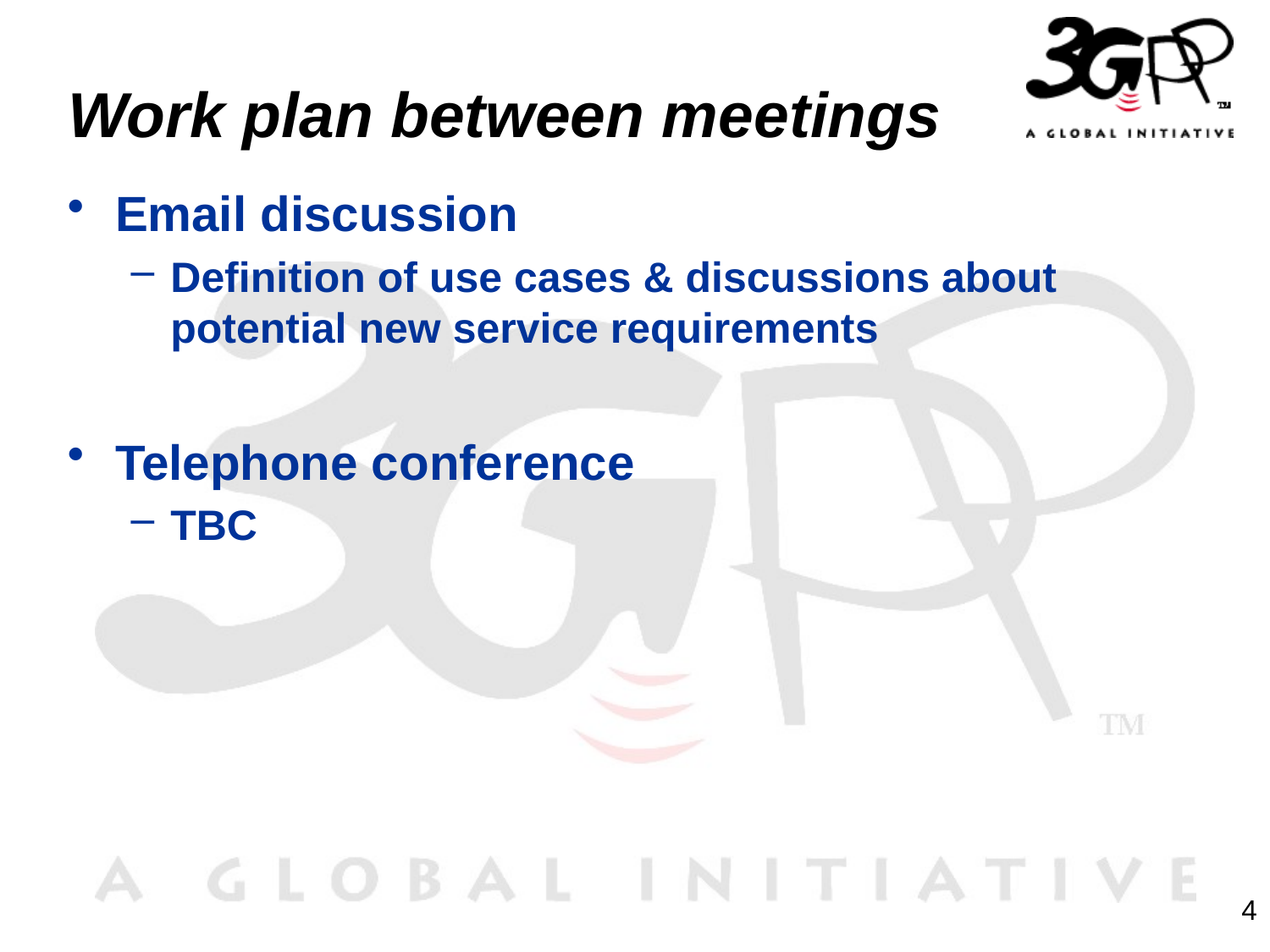

# Work plan between meetings
Email discussion
Definition of use cases & discussions about potential new service requirements

Telephone conference
TBC

4